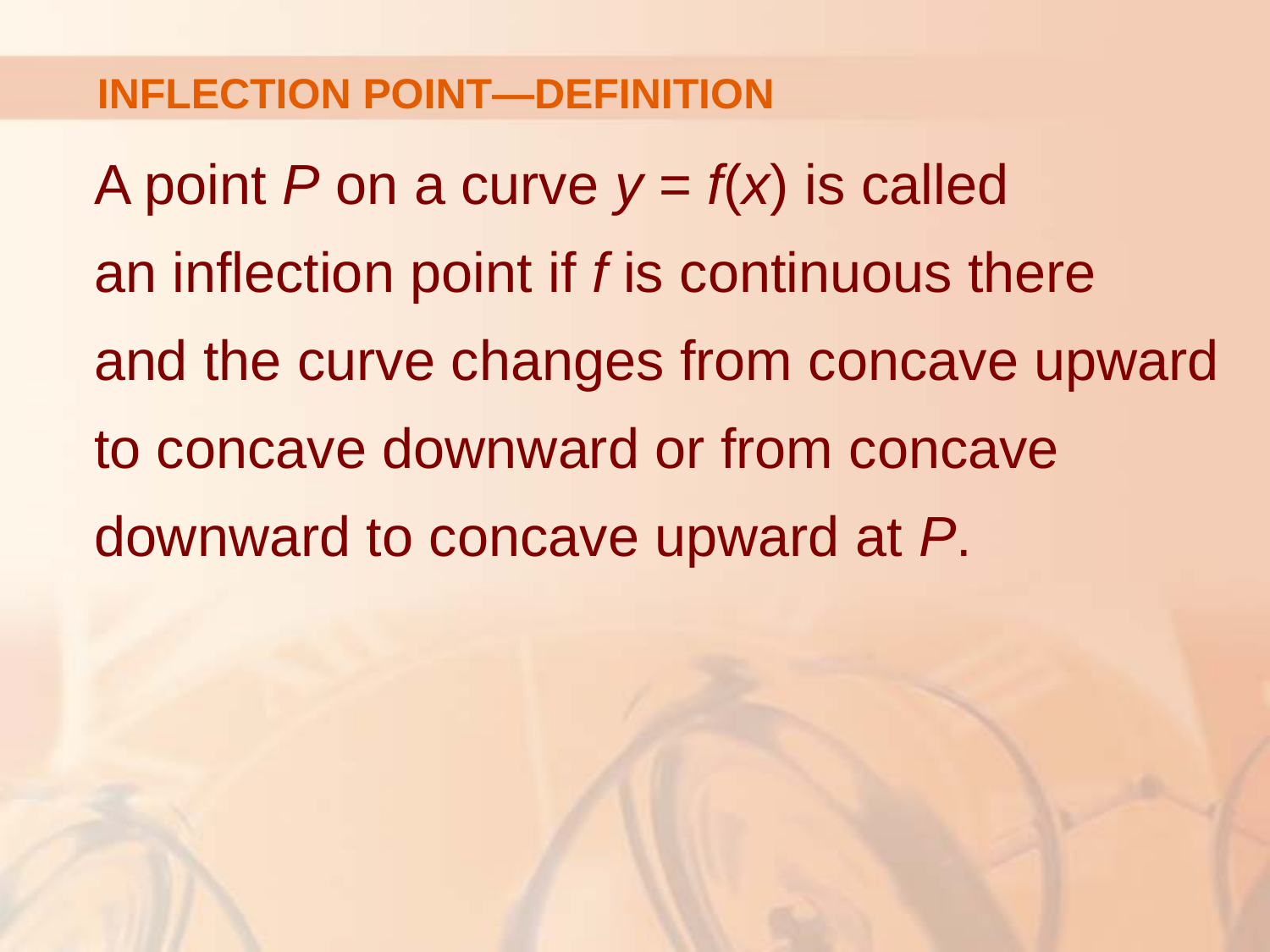

# INFLECTION POINT—DEFINITION
A point P on a curve y = f(x) is called
an inflection point if f is continuous there
and the curve changes from concave upward to concave downward or from concave downward to concave upward at P.